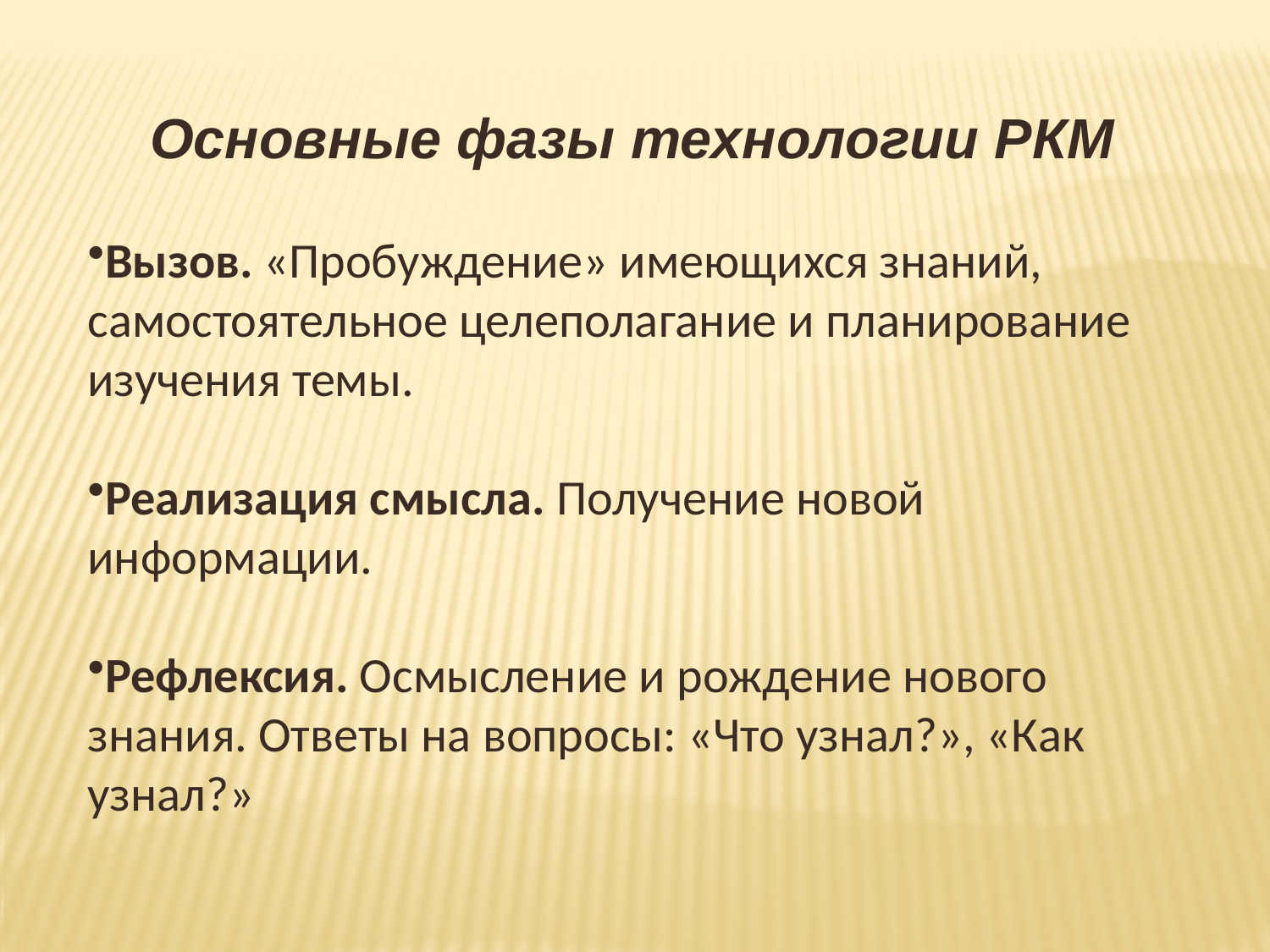

Основные фазы технологии РКМ

Вызов. «Пробуждение» имеющихся знаний, самостоятельное целеполагание и планирование изучения темы.

Реализация смысла. Получение новой информации.

Рефлексия. Осмысление и рождение нового знания. Ответы на вопросы: «Что узнал?», «Как узнал?»